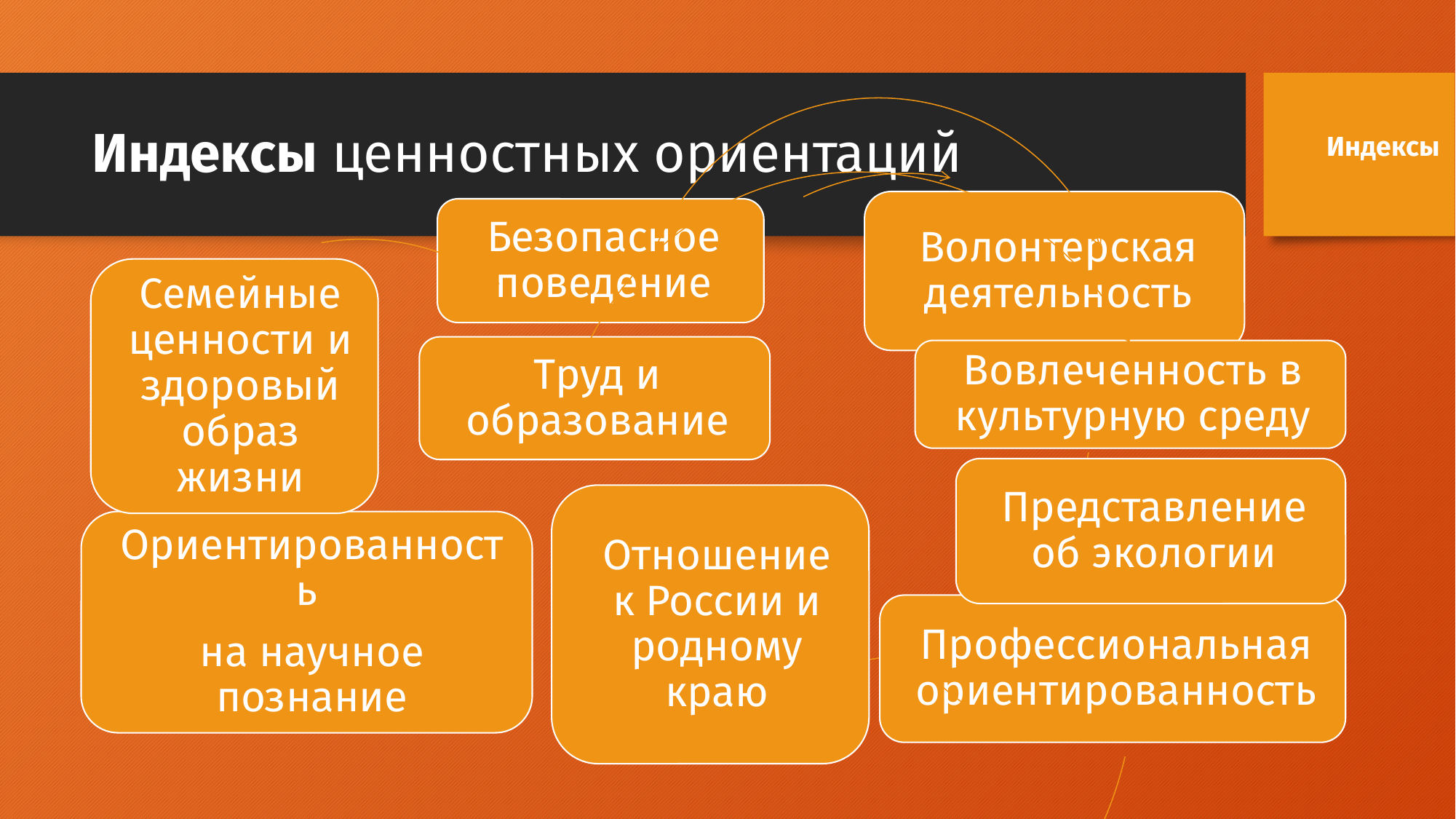

# Индексы ценностных ориентаций
Индексы
Безопасное поведение
Волонтерская деятельность
Труд и образование
Вовлеченность в культурную среду
Профессиональная ориентированность
Отношение к России и родному краю
Представление об экологии
Ориентированность
на научное познание
Семейные ценности и здоровый образ жизни

### Chart

| Category |
|---|